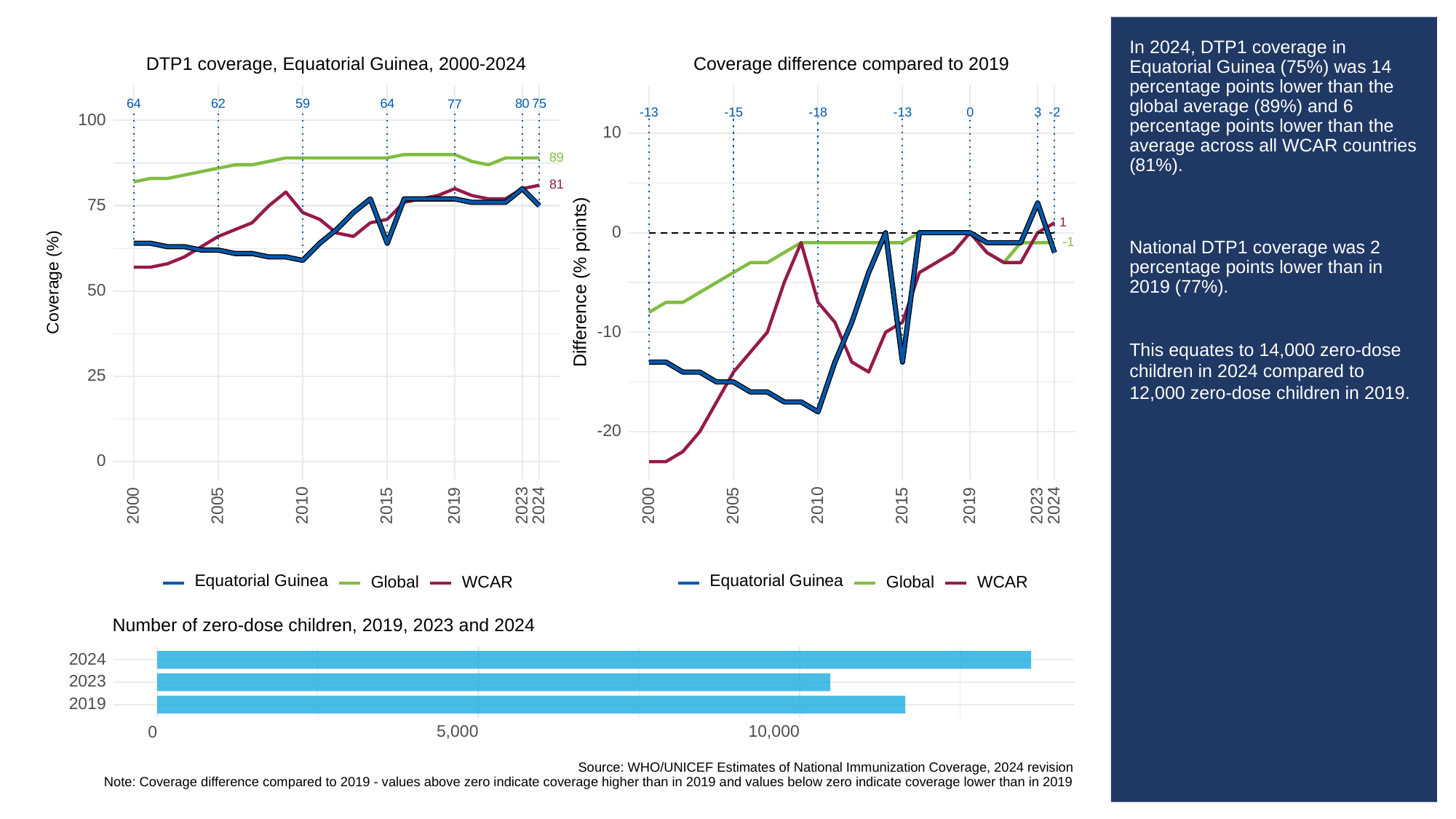

# In 2024, DTP1 coverage in Equatorial Guinea (75%) was 14 percentage points lower than the global average (89%) and 6 percentage points lower than the average across all WCAR countries (81%).

National DTP1 coverage was 2 percentage points lower than in 2019 (77%).

This equates to 14,000 zero-dose children in 2024 compared to 12,000 zero-dose children in 2019.

DTP1 coverage, Equatorial Guinea, 2000-2024
Coverage difference compared to 2019

64
62
59
64
80
75
77
-13
-13
3
-15
-18
0
-2

100

10

89

81

75

1

0

-1

Difference (% points)
Coverage (%)

50

-10

25

-20

0

2023
2023
2000
2005
2010
2015
2019
2024
2000
2005
2010
2015
2019
2024
Equatorial Guinea
Equatorial Guinea
Global
WCAR
Global
WCAR

Number of zero-dose children, 2019, 2023 and 2024

2024

2023

2019

5,000
10,000
0
Source: WHO/UNICEF Estimates of National Immunization Coverage, 2024 revision
Note: Coverage difference compared to 2019 - values above zero indicate coverage higher than in 2019 and values below zero indicate coverage lower than in 2019